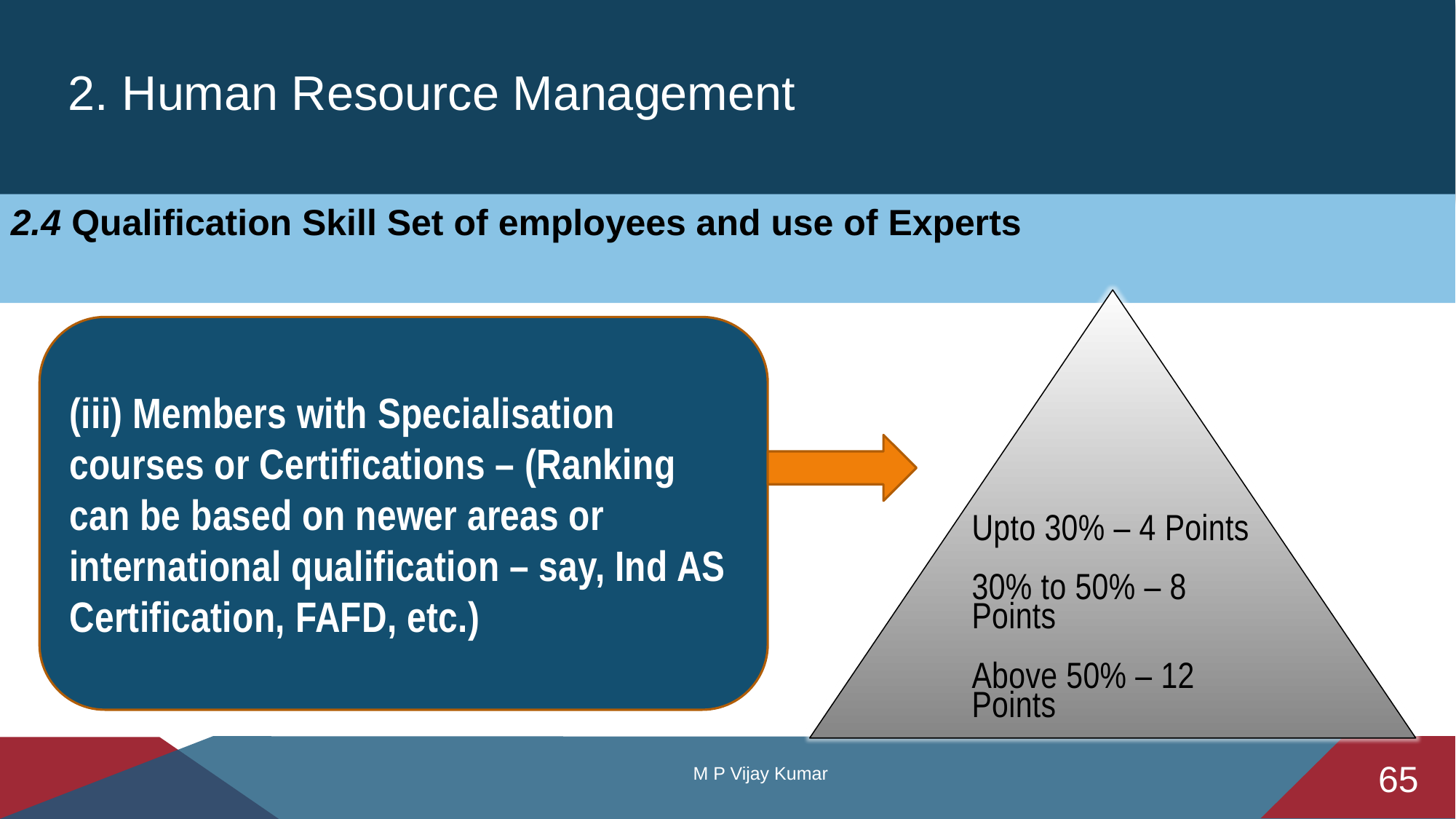

2. Human Resource Management
2.4 Qualification Skill Set of employees and use of Experts

Upto 30% – 4 Points

30% to 50% – 8
Points

Above 50% – 12
Points
(iii) Members with Specialisation courses or Certifications – (Ranking can be based on newer areas or international qualification – say, Ind AS Certification, FAFD, etc.)